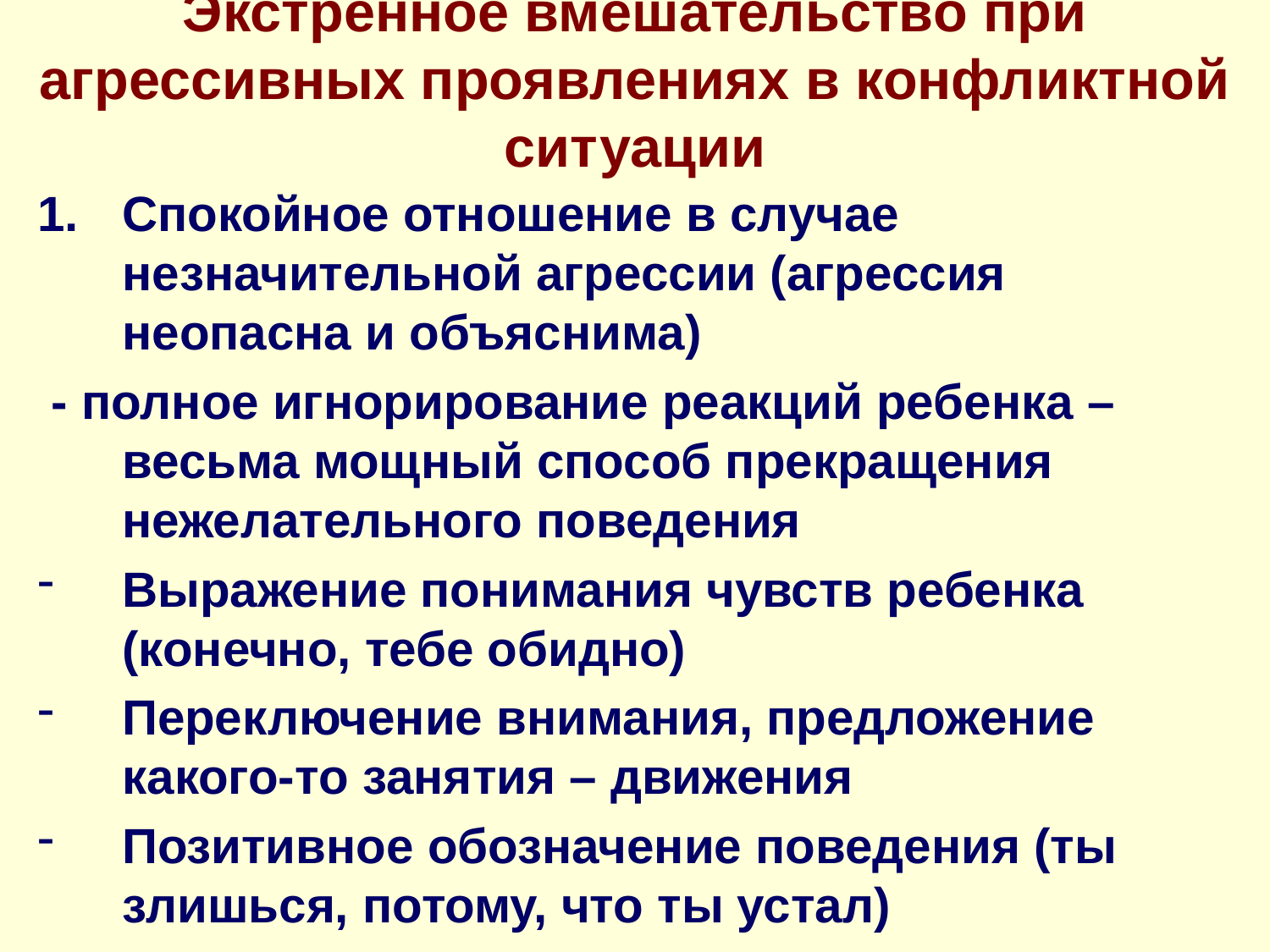

# Экстренное вмешательство при агрессивных проявлениях в конфликтной ситуации
Спокойное отношение в случае незначительной агрессии (агрессия неопасна и объяснима)
 - полное игнорирование реакций ребенка – весьма мощный способ прекращения нежелательного поведения
Выражение понимания чувств ребенка (конечно, тебе обидно)
Переключение внимания, предложение какого-то занятия – движения
Позитивное обозначение поведения (ты злишься, потому, что ты устал)